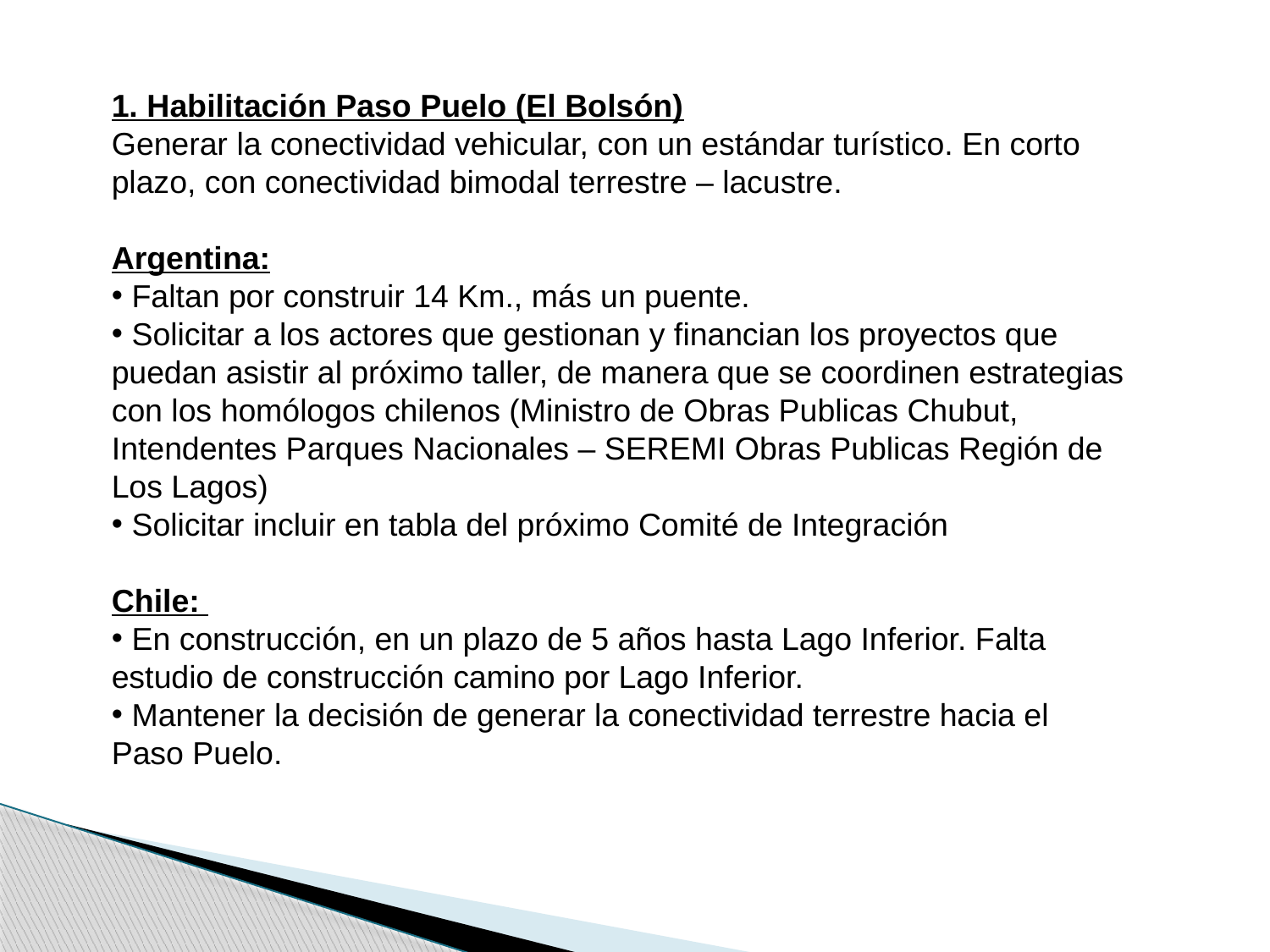

1. Habilitación Paso Puelo (El Bolsón)
Generar la conectividad vehicular, con un estándar turístico. En corto plazo, con conectividad bimodal terrestre – lacustre.

Argentina:
 Faltan por construir 14 Km., más un puente.
 Solicitar a los actores que gestionan y financian los proyectos que puedan asistir al próximo taller, de manera que se coordinen estrategias con los homólogos chilenos (Ministro de Obras Publicas Chubut, Intendentes Parques Nacionales – SEREMI Obras Publicas Región de Los Lagos)
 Solicitar incluir en tabla del próximo Comité de Integración

Chile:
 En construcción, en un plazo de 5 años hasta Lago Inferior. Falta estudio de construcción camino por Lago Inferior.
 Mantener la decisión de generar la conectividad terrestre hacia el Paso Puelo.